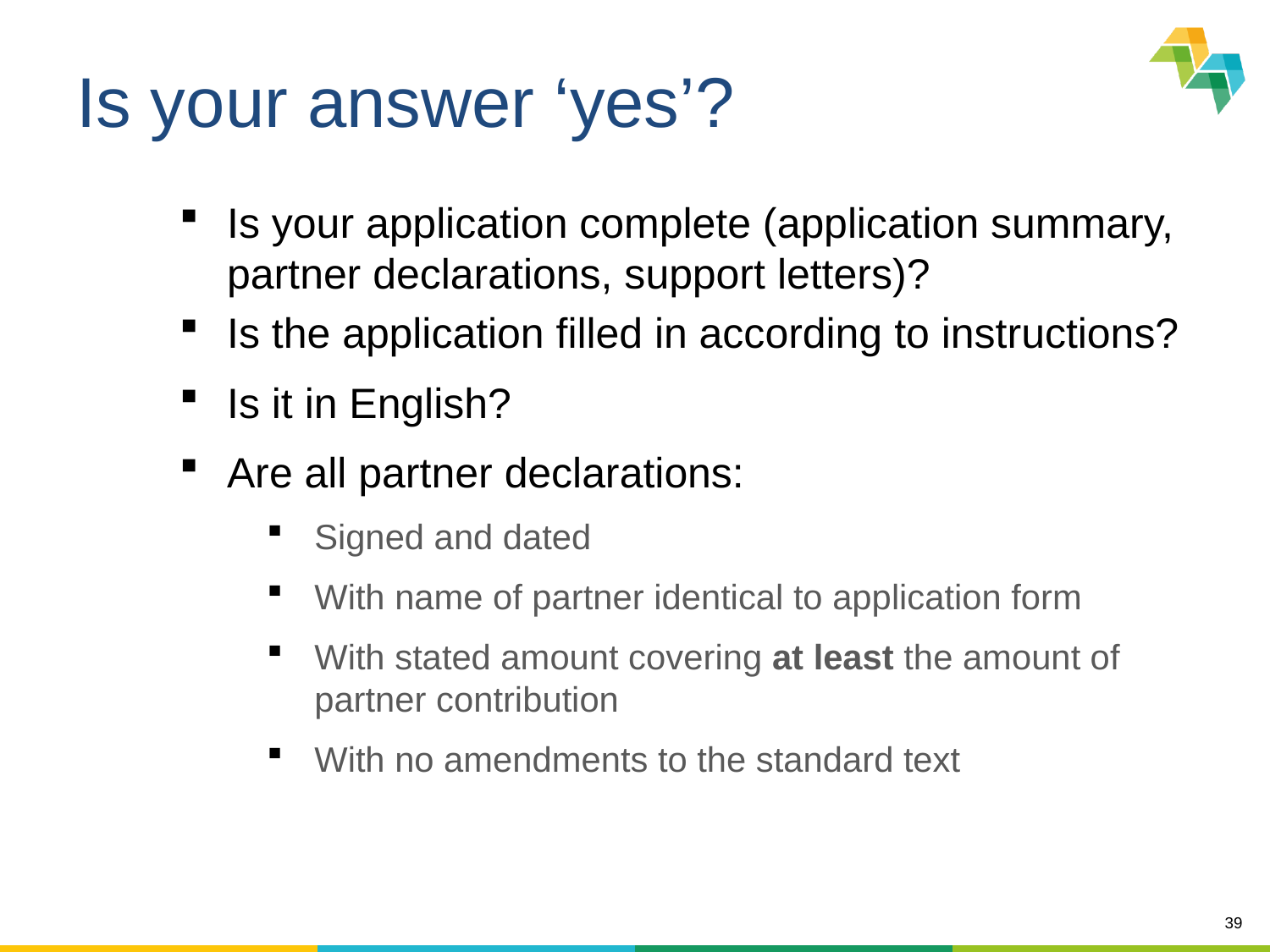

# Is your answer ‘yes’?
Is your application complete (application summary, partner declarations, support letters)?
Is the application filled in according to instructions?
Is it in English?
Are all partner declarations:
Signed and dated
With name of partner identical to application form
With stated amount covering at least the amount of partner contribution
With no amendments to the standard text